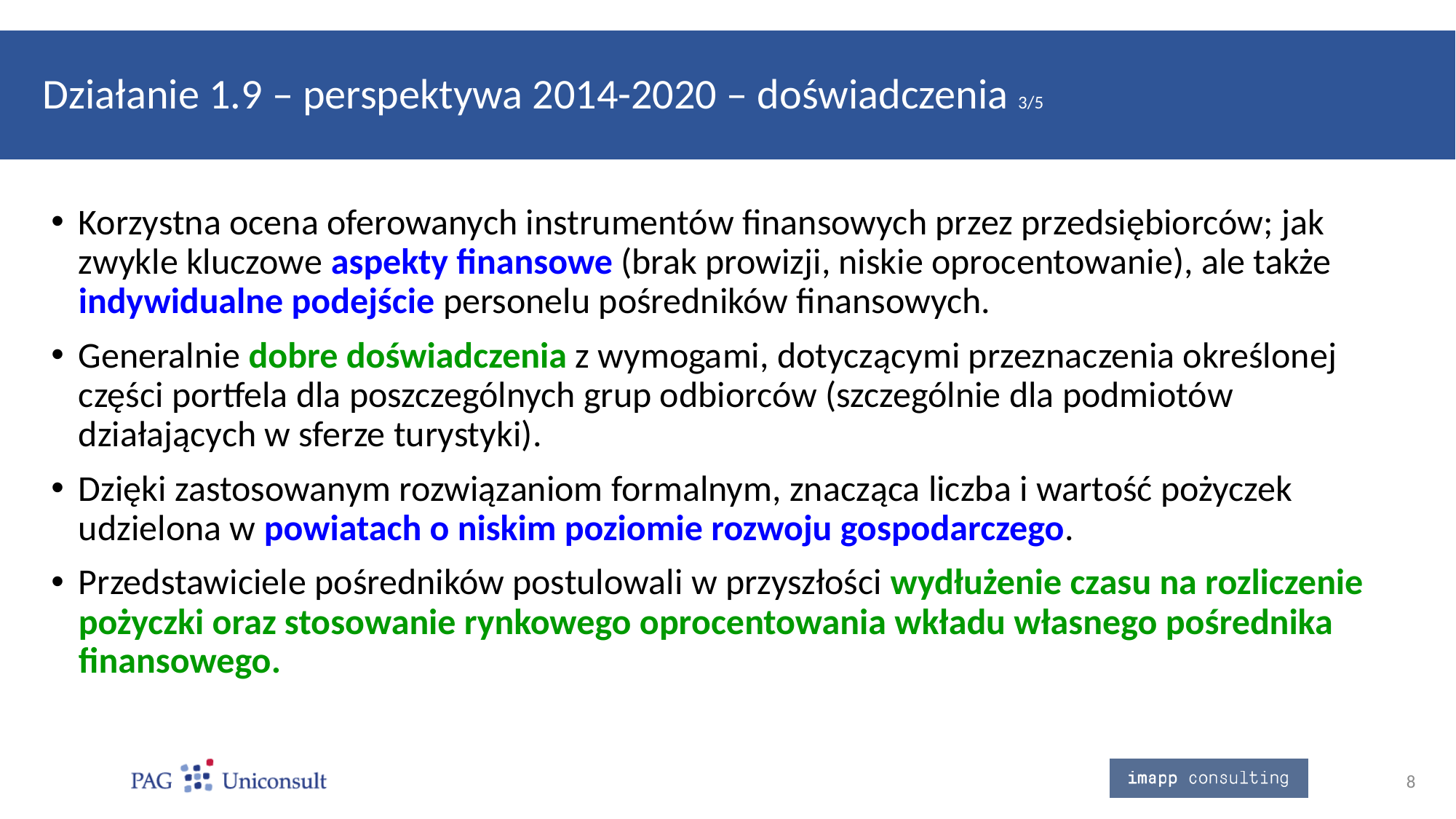

# Działanie 1.9 – perspektywa 2014-2020 – doświadczenia 3/5
Korzystna ocena oferowanych instrumentów finansowych przez przedsiębiorców; jak zwykle kluczowe aspekty finansowe (brak prowizji, niskie oprocentowanie), ale także indywidualne podejście personelu pośredników finansowych.
Generalnie dobre doświadczenia z wymogami, dotyczącymi przeznaczenia określonej części portfela dla poszczególnych grup odbiorców (szczególnie dla podmiotów działających w sferze turystyki).
Dzięki zastosowanym rozwiązaniom formalnym, znacząca liczba i wartość pożyczek udzielona w powiatach o niskim poziomie rozwoju gospodarczego.
Przedstawiciele pośredników postulowali w przyszłości wydłużenie czasu na rozliczenie pożyczki oraz stosowanie rynkowego oprocentowania wkładu własnego pośrednika finansowego.
8